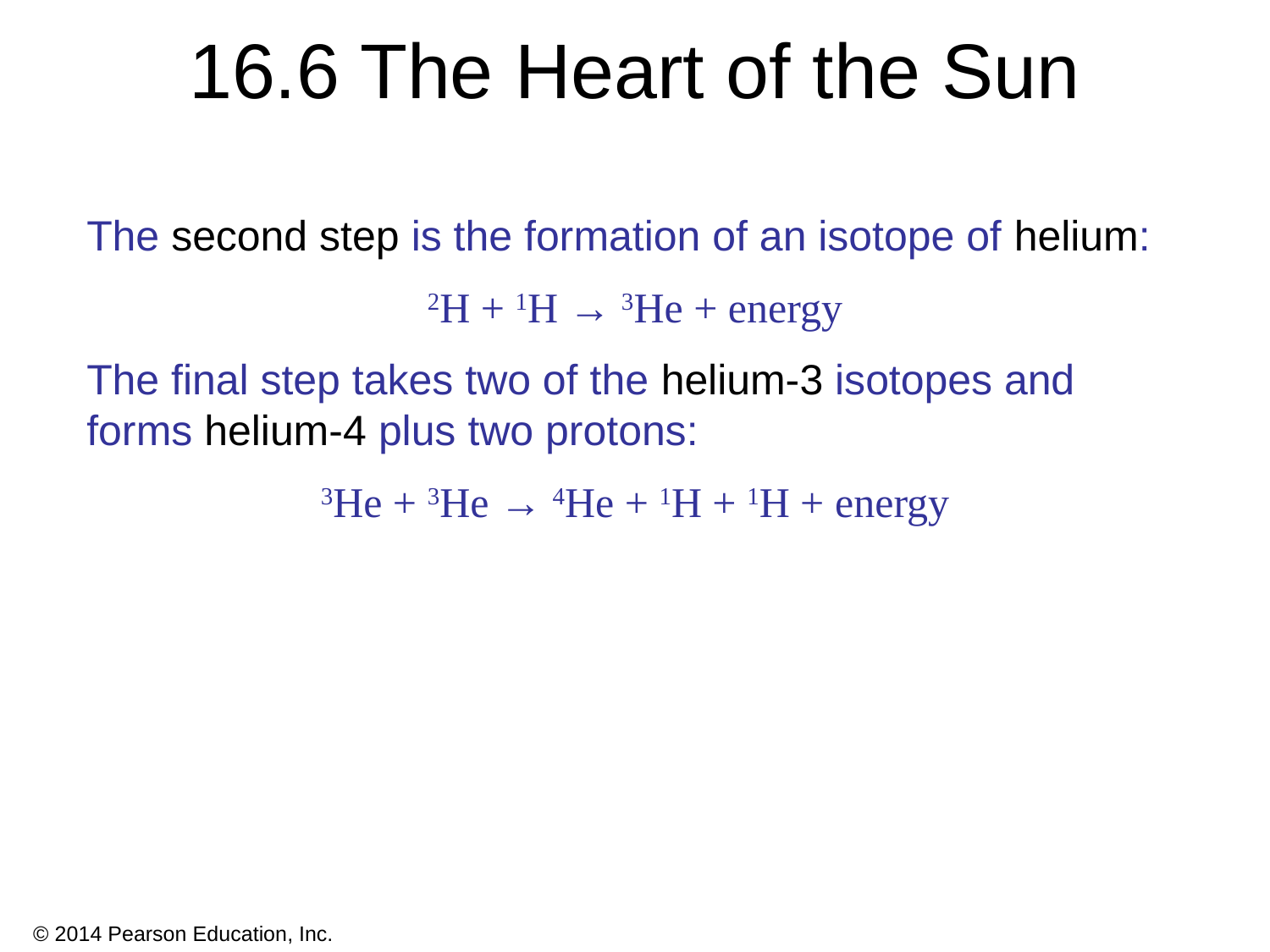

# 16.6 The Heart of the Sun
The second step is the formation of an isotope of helium:
2H + 1H → 3He + energy
The final step takes two of the helium-3 isotopes and forms helium-4 plus two protons:
3He + 3He → 4He + 1H + 1H + energy